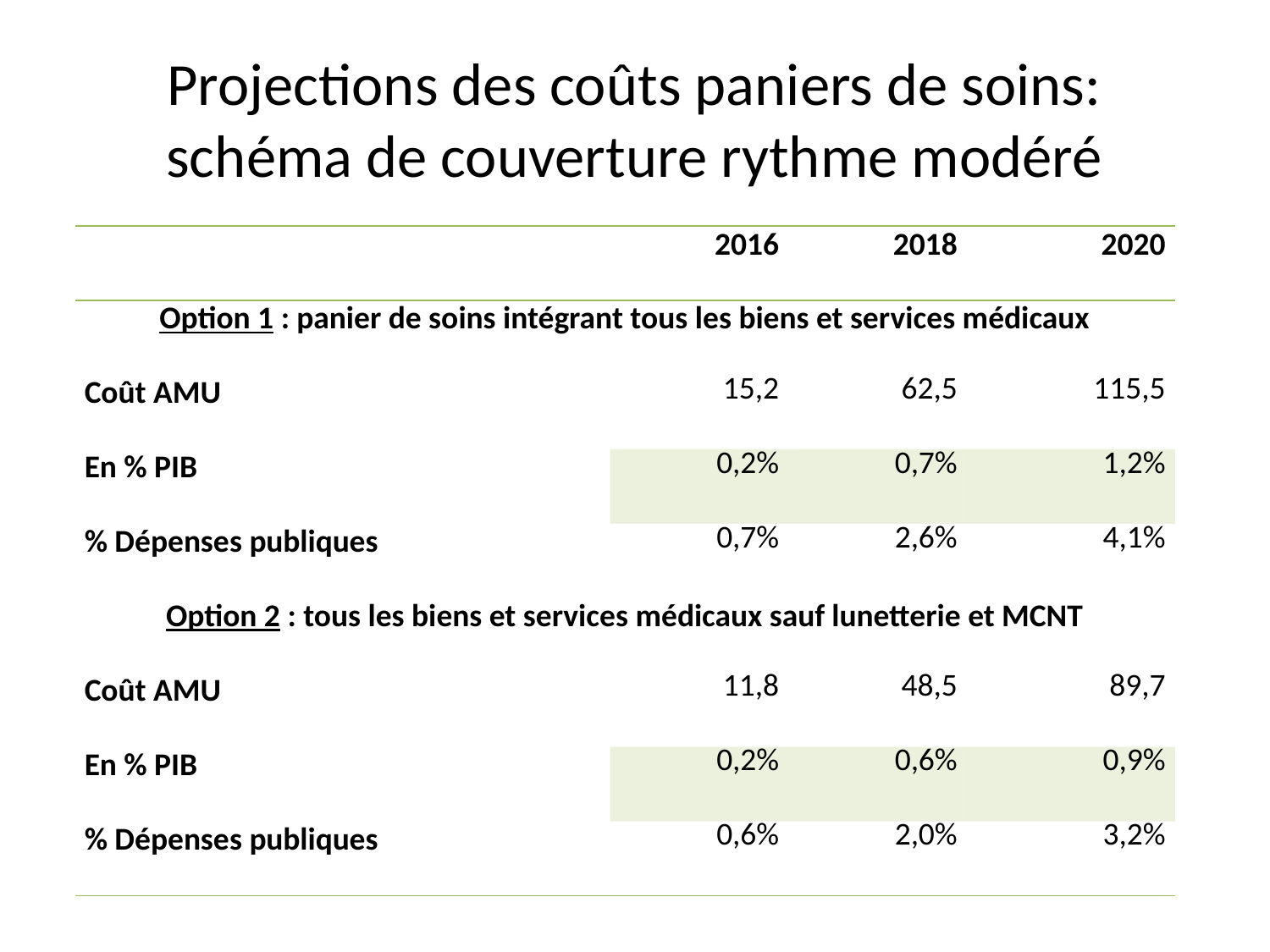

# Projections des coûts paniers de soins: schéma de couverture rythme modéré
|  | 2016 | 2018 | 2020 |
| --- | --- | --- | --- |
| Option 1 : panier de soins intégrant tous les biens et services médicaux |  |  |  |
| Coût AMU | 15,2 | 62,5 | 115,5 |
| En % PIB | 0,2% | 0,7% | 1,2% |
| % Dépenses publiques | 0,7% | 2,6% | 4,1% |
| Option 2 : tous les biens et services médicaux sauf lunetterie et MCNT |  |  |  |
| Coût AMU | 11,8 | 48,5 | 89,7 |
| En % PIB | 0,2% | 0,6% | 0,9% |
| % Dépenses publiques | 0,6% | 2,0% | 3,2% |